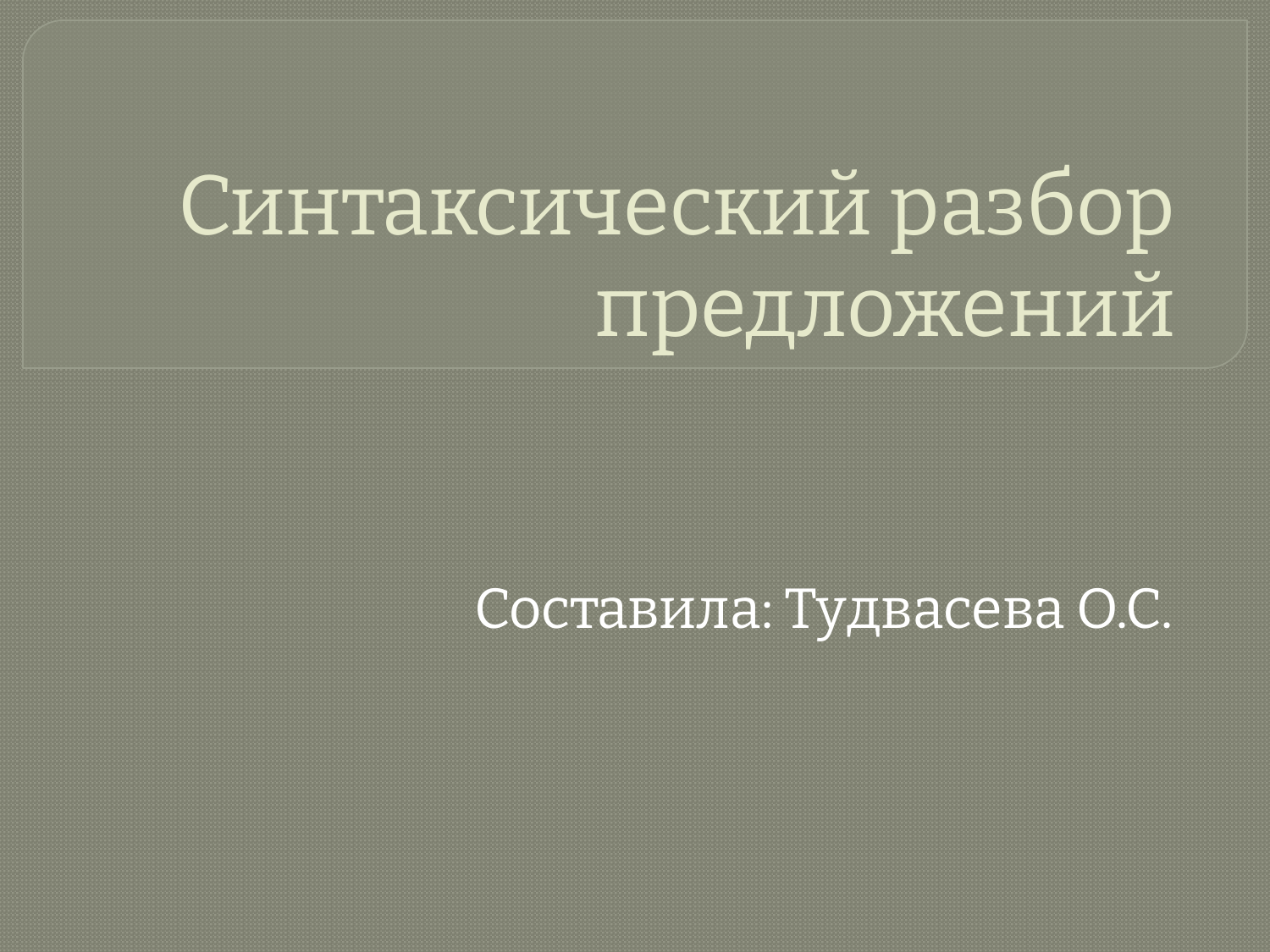

# Синтаксический разбор предложений
Составила: Тудвасева О.С.